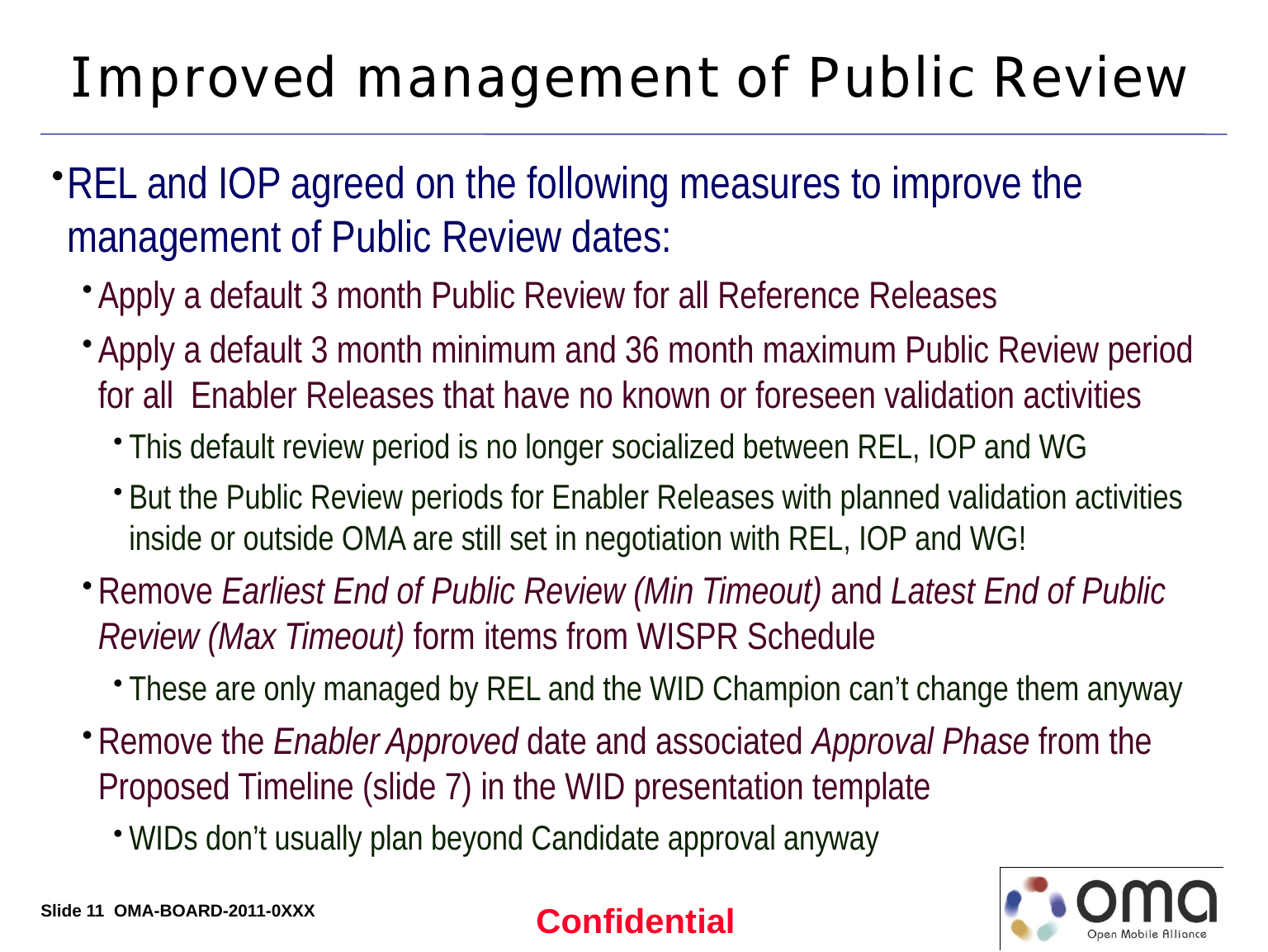

# Improved management of Public Review
REL and IOP agreed on the following measures to improve the management of Public Review dates:
Apply a default 3 month Public Review for all Reference Releases
Apply a default 3 month minimum and 36 month maximum Public Review period for all  Enabler Releases that have no known or foreseen validation activities
This default review period is no longer socialized between REL, IOP and WG
But the Public Review periods for Enabler Releases with planned validation activities inside or outside OMA are still set in negotiation with REL, IOP and WG!
Remove Earliest End of Public Review (Min Timeout) and Latest End of Public   Review (Max Timeout) form items from WISPR Schedule
These are only managed by REL and the WID Champion can’t change them anyway
Remove the Enabler Approved date and associated Approval Phase from the Proposed Timeline (slide 7) in the WID presentation template
WIDs don’t usually plan beyond Candidate approval anyway